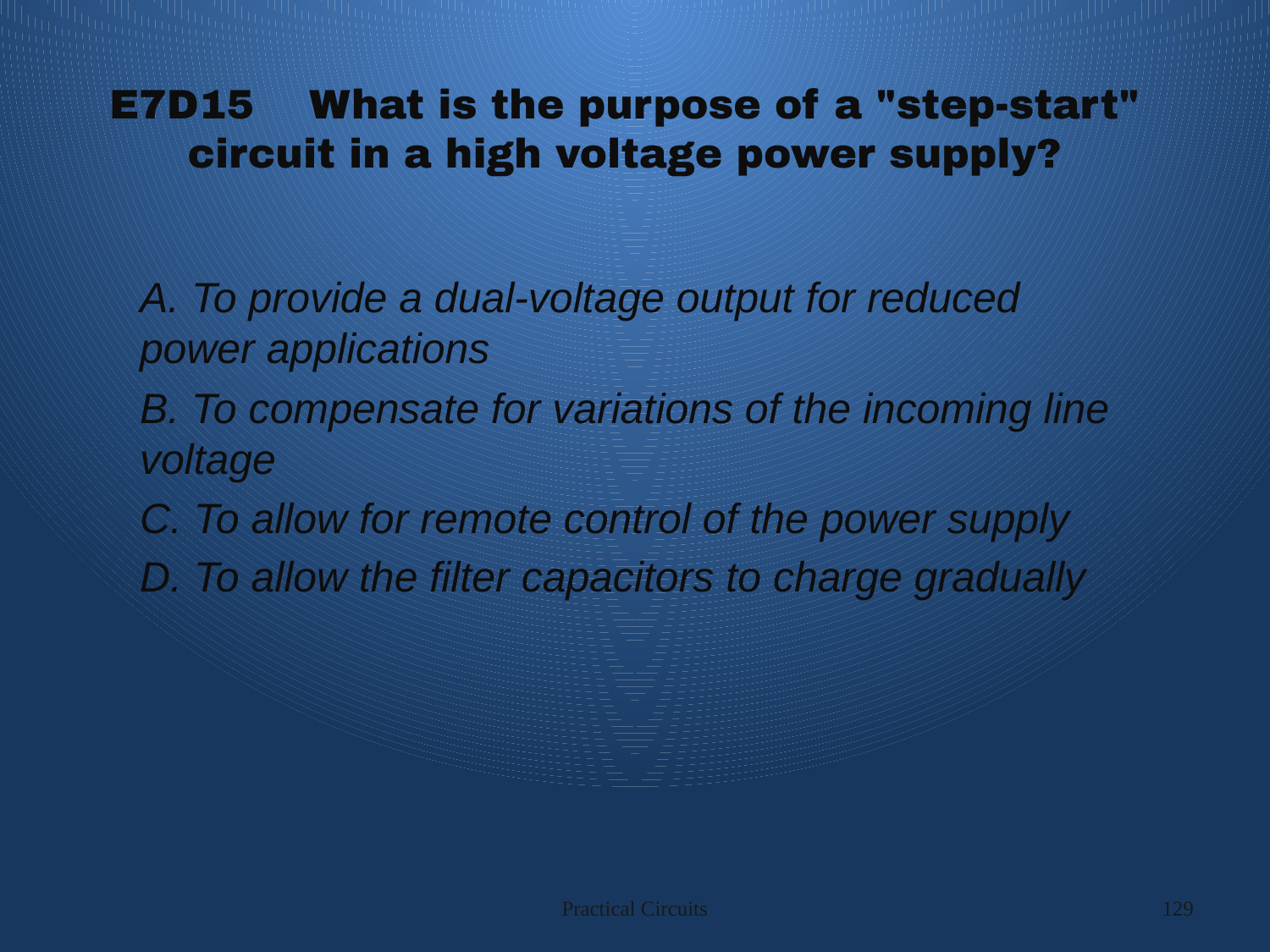

# E7D15    What is the purpose of a "step-start" circuit in a high voltage power supply?
A. To provide a dual-voltage output for reduced power applications
B. To compensate for variations of the incoming line voltage
C. To allow for remote control of the power supply
D. To allow the filter capacitors to charge gradually
Practical Circuits
129